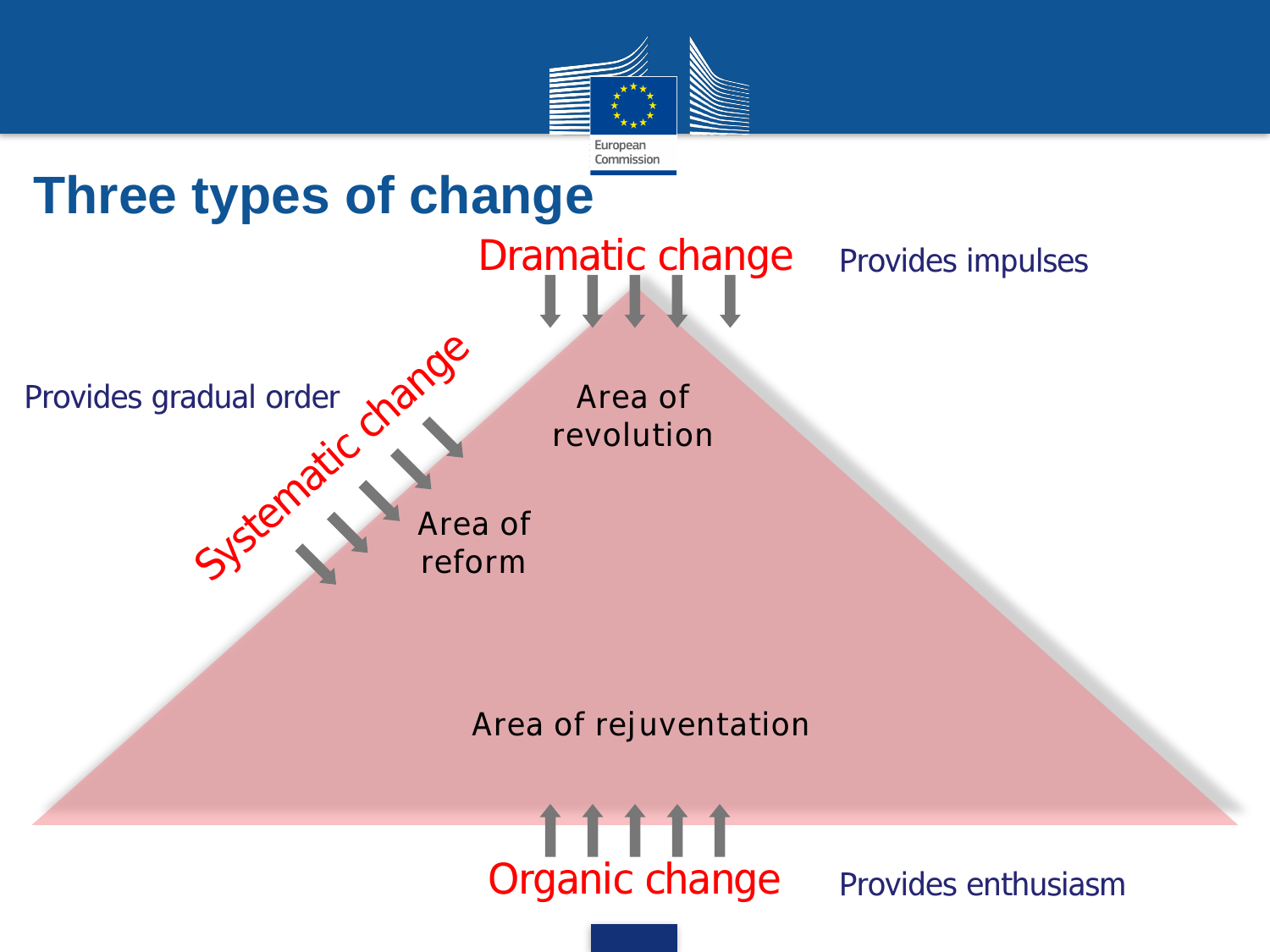

# Three types of change
Dramatic change

Provides impulses

Provides gradual order
Area of
revolution

Systematic change

Area of
reform
Area of rejuventation

Organic change
Provides enthusiasm